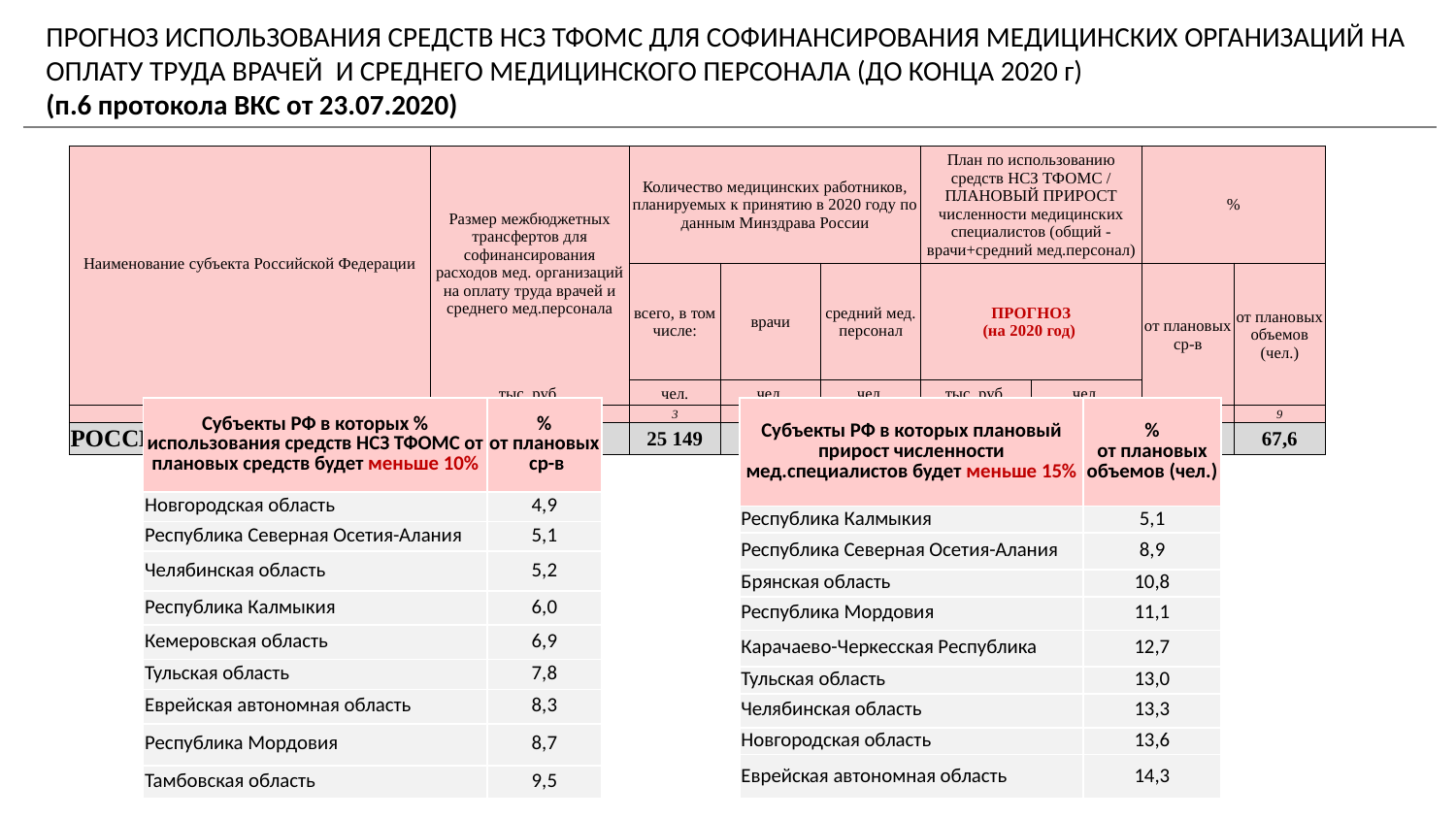

ПРОГНОЗ ИСПОЛЬЗОВАНИЯ СРЕДСТВ НСЗ ТФОМС ДЛЯ СОФИНАНСИРОВАНИЯ МЕДИЦИНСКИХ ОРГАНИЗАЦИЙ НА ОПЛАТУ ТРУДА ВРАЧЕЙ  И СРЕДНЕГО МЕДИЦИНСКОГО ПЕРСОНАЛА (ДО КОНЦА 2020 г)
(п.6 протокола ВКС от 23.07.2020)

| Наименование субъекта Российской Федерации | Размер межбюджетных трансфертов для софинансирования расходов мед. организаций на оплату труда врачей и среднего мед.персонала | Количество медицинских работников, планируемых к принятию в 2020 году по данным Минздрава России |  |  | План по использованию средств НСЗ ТФОМС / ПЛАНОВЫЙ ПРИРОСТ численности медицинских специалистов (общий - врачи+средний мед.персонал) |  | % |  |
| --- | --- | --- | --- | --- | --- | --- | --- | --- |
|  |  | всего, в том числе: | врачи | средний мед. персонал | ПРОГНОЗ (на 2020 год) |  | от плановых ср-в | от плановых объемов (чел.) |
|  | тыс. руб. | чел. | чел. | чел. | тыс. руб. | чел. |  |  |
| 1 | 2 | 3 | 4 | 5 | 6 | 7 | 8 | 9 |
| РОССИЙСКАЯ ФЕДЕРАЦИЯ | 18 344 044,8 | 25 149 | 9 172 | 15 977 | 5 573 367,4 | 17 000 | 30,4 | 67,6 |
| Субъекты РФ в которых % использования средств НСЗ ТФОМС от плановых средств будет меньше 10% | % от плановых ср-в |
| --- | --- |
| Новгородская область | 4,9 |
| Республика Северная Осетия-Алания | 5,1 |
| Челябинская область | 5,2 |
| Республика Калмыкия | 6,0 |
| Кемеровская область | 6,9 |
| Тульская область | 7,8 |
| Еврейская автономная область | 8,3 |
| Республика Мордовия | 8,7 |
| Тамбовская область | 9,5 |
| Субъекты РФ в которых плановый прирост численности мед.специалистов будет меньше 15% | % от плановых объемов (чел.) |
| --- | --- |
| Республика Калмыкия | 5,1 |
| Республика Северная Осетия-Алания | 8,9 |
| Брянская область | 10,8 |
| Республика Мордовия | 11,1 |
| Карачаево-Черкесская Республика | 12,7 |
| Тульская область | 13,0 |
| Челябинская область | 13,3 |
| Новгородская область | 13,6 |
| Еврейская автономная область | 14,3 |